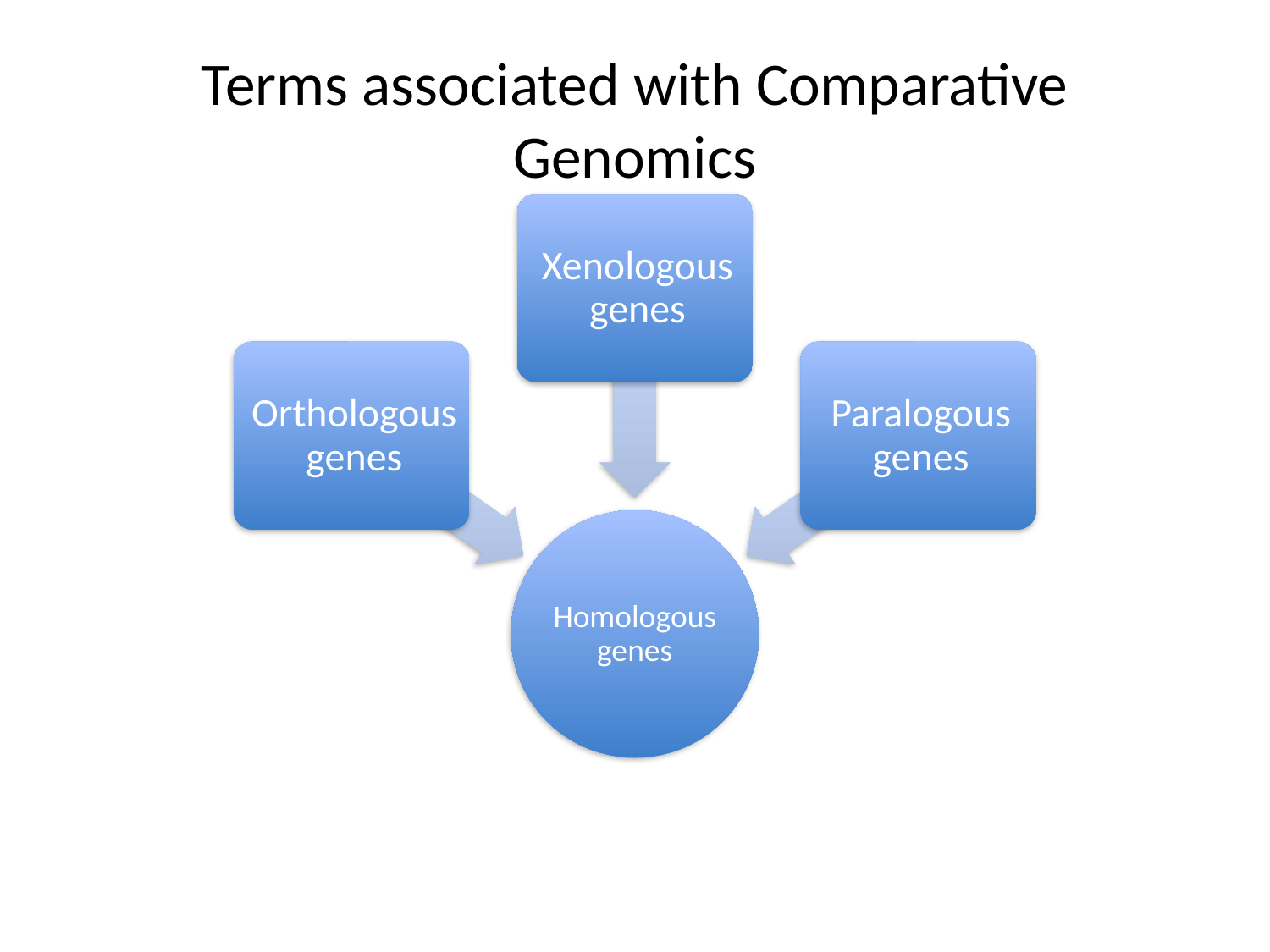

# Terms associated with Comparative Genomics
Homologous genes
Orthologous genes
Xenologous genes
Paralogous genes